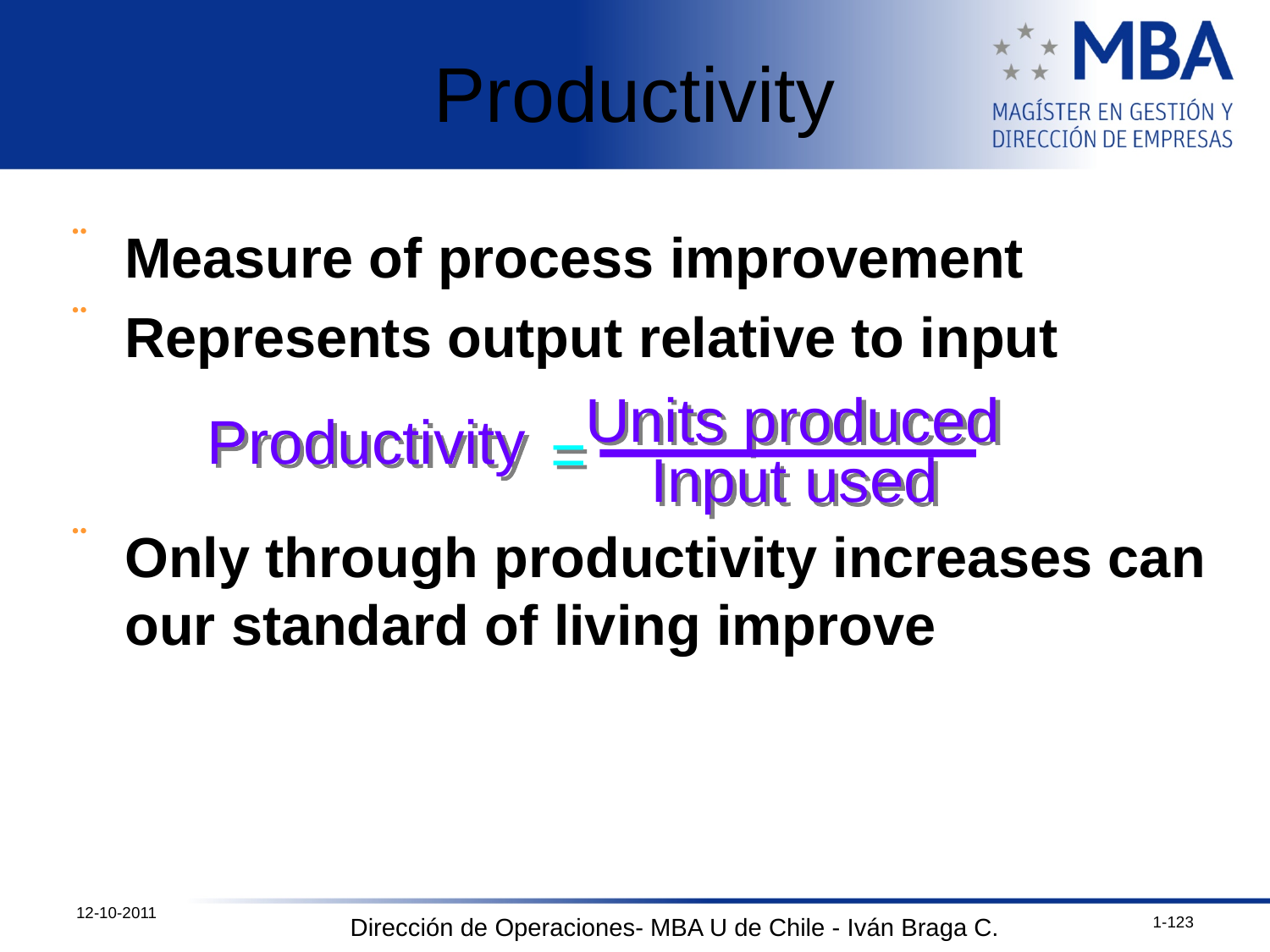

# Productivity
Measure of process improvement
Represents output relative to input
Only through productivity increases can our standard of living improve
Units produced
Productivity
Input used
=

12-10-2011

1-123